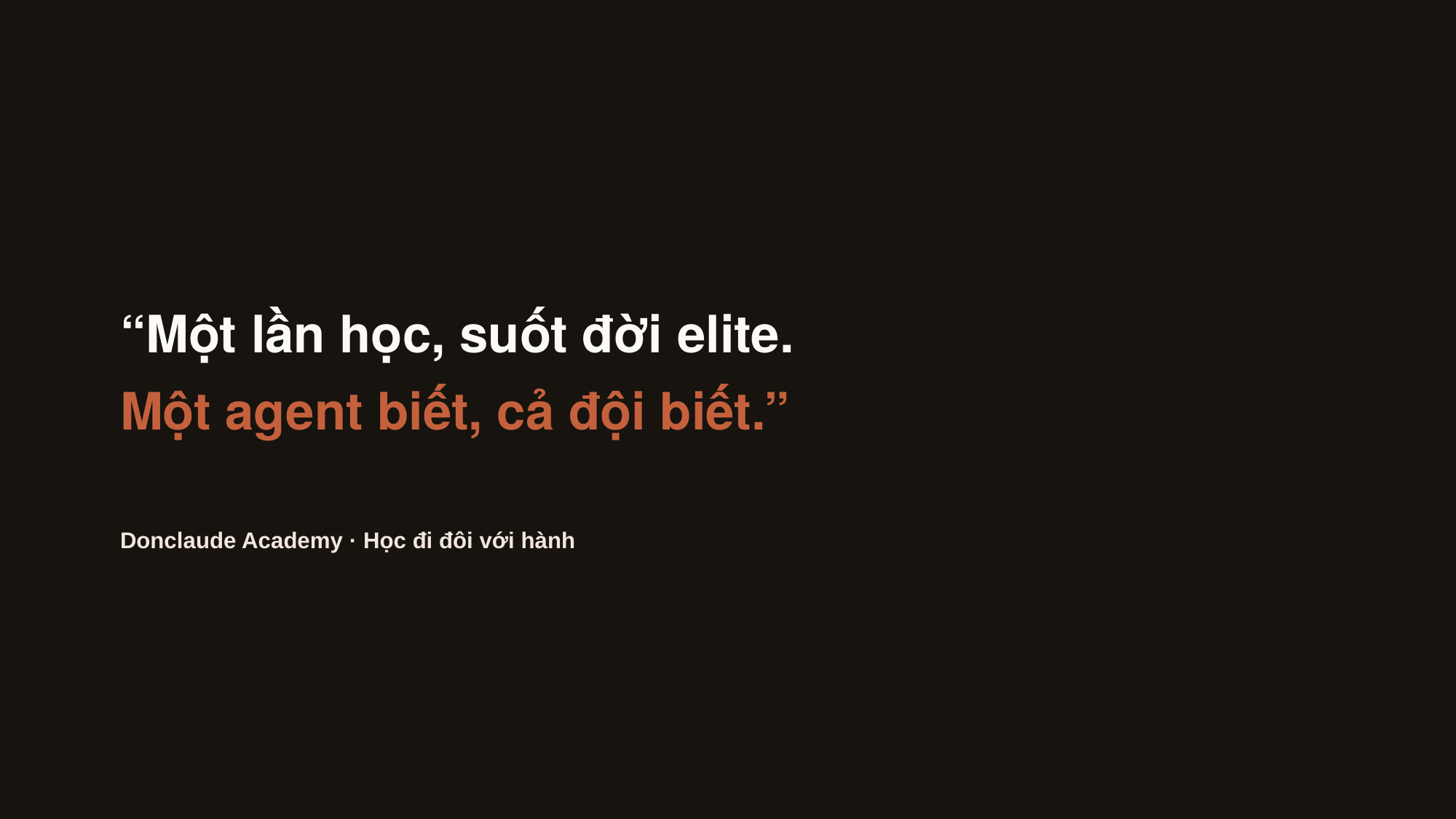

“Một lần học, suốt đời elite.
Một agent biết, cả đội biết.”
Donclaude Academy · Học đi đôi với hành